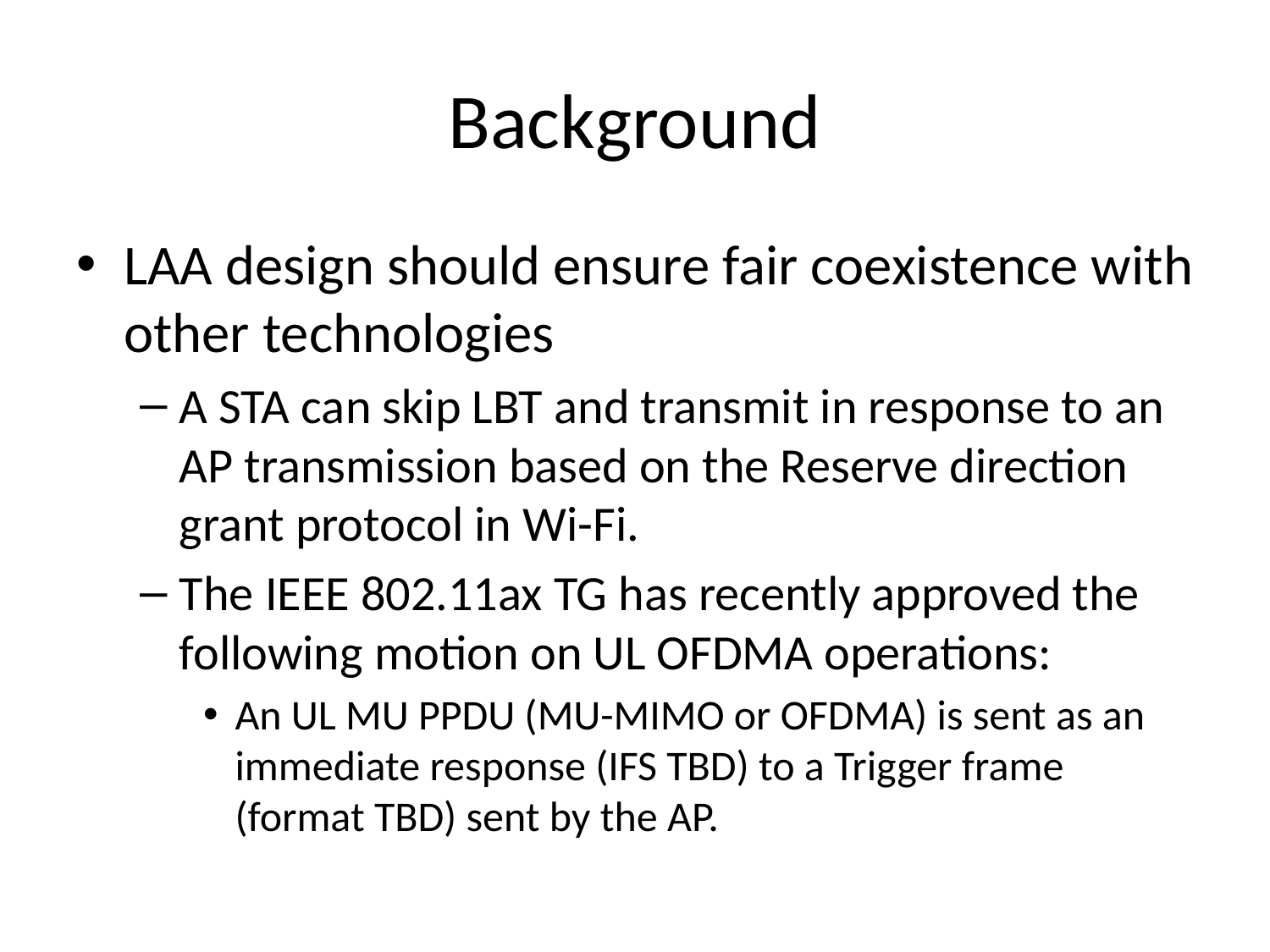

# Background
LAA design should ensure fair coexistence with other technologies
A STA can skip LBT and transmit in response to an AP transmission based on the Reserve direction grant protocol in Wi-Fi.
The IEEE 802.11ax TG has recently approved the following motion on UL OFDMA operations:
An UL MU PPDU (MU-MIMO or OFDMA) is sent as an immediate response (IFS TBD) to a Trigger frame (format TBD) sent by the AP.